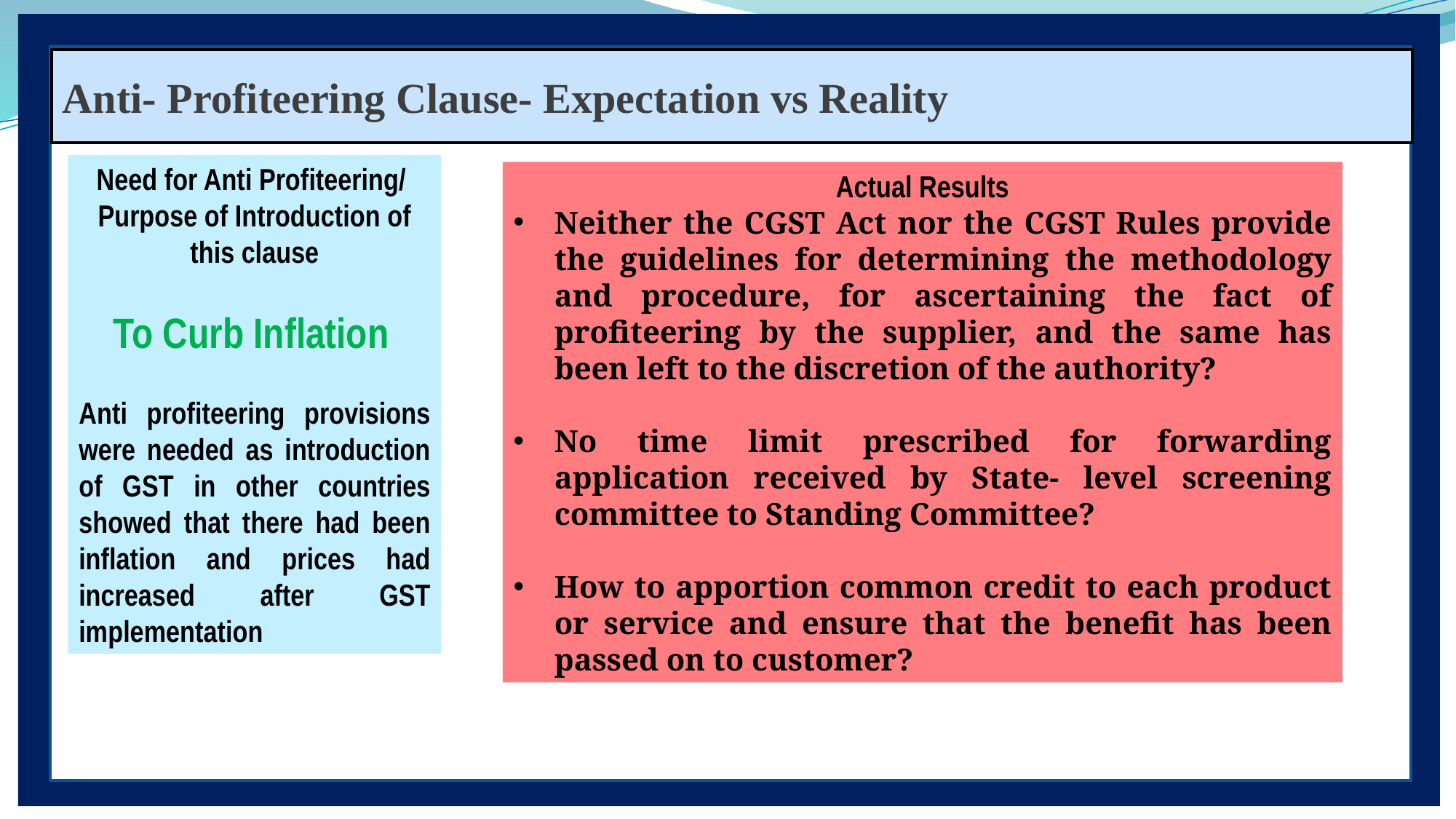

Anti- Profiteering Clause- Expectation vs Reality
Need for Anti Profiteering/
Purpose of Introduction of this clause

To Curb Inflation

Anti profiteering provisions were needed as introduction of GST in other countries showed that there had been inflation and prices had increased after GST implementation
Actual Results
Neither the CGST Act nor the CGST Rules provide the guidelines for determining the methodology and procedure, for ascertaining the fact of profiteering by the supplier, and the same has been left to the discretion of the authority?

No time limit prescribed for forwarding application received by State- level screening committee to Standing Committee?

How to apportion common credit to each product or service and ensure that the benefit has been passed on to customer?